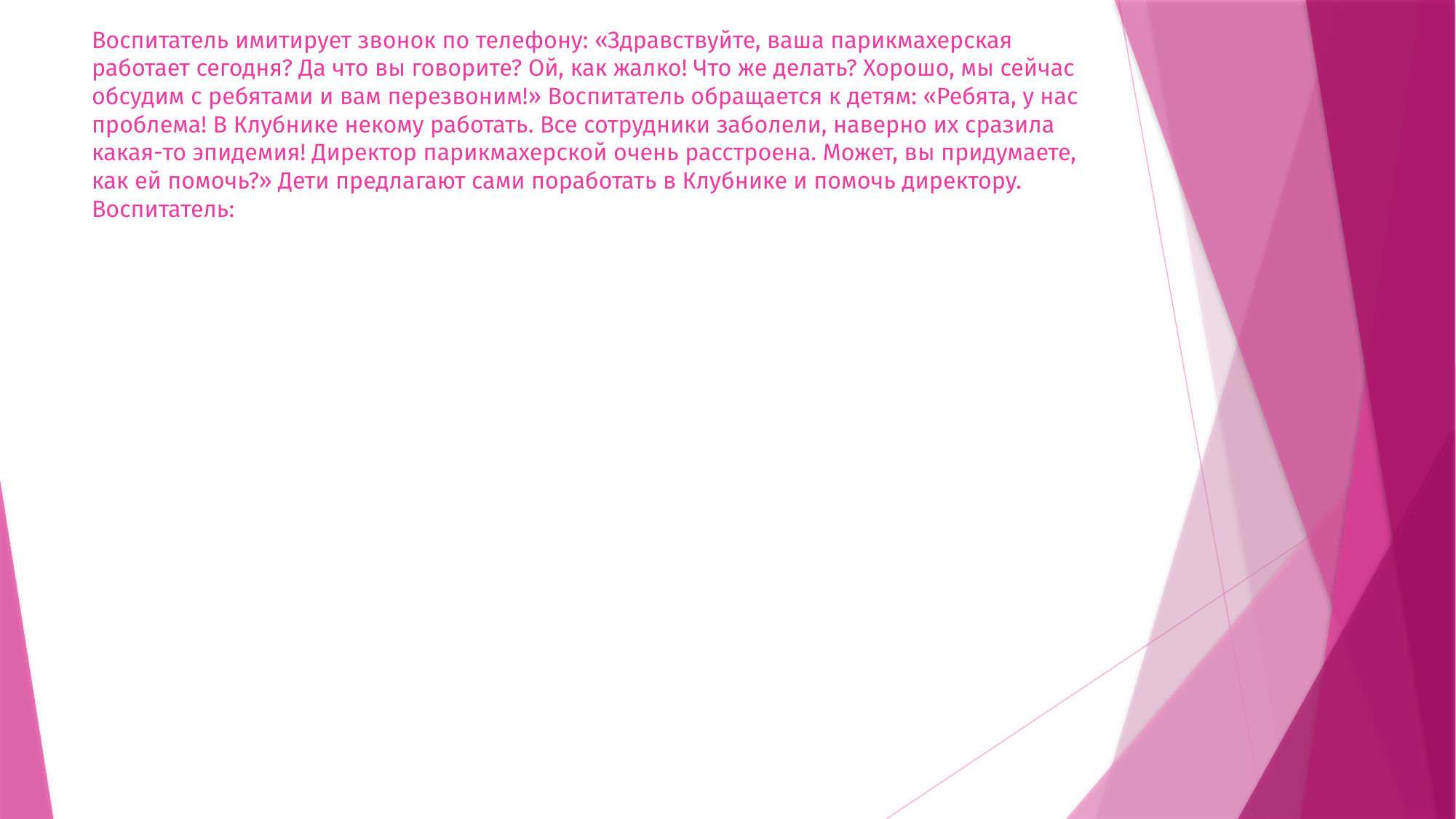

# Воспитатель имитирует звонок по телефону: «Здравствуйте, ваша парикмахерская работает сегодня? Да что вы говорите? Ой, как жалко! Что же делать? Хорошо, мы сейчас обсудим с ребятами и вам перезвоним!» Воспитатель обращается к детям: «Ребята, у нас проблема! В Клубнике некому работать. Все сотрудники заболели, наверно их сразила какая-то эпидемия! Директор парикмахерской очень расстроена. Может, вы придумаете, как ей помочь?» Дети предлагают сами поработать в Клубнике и помочь директору. Воспитатель: